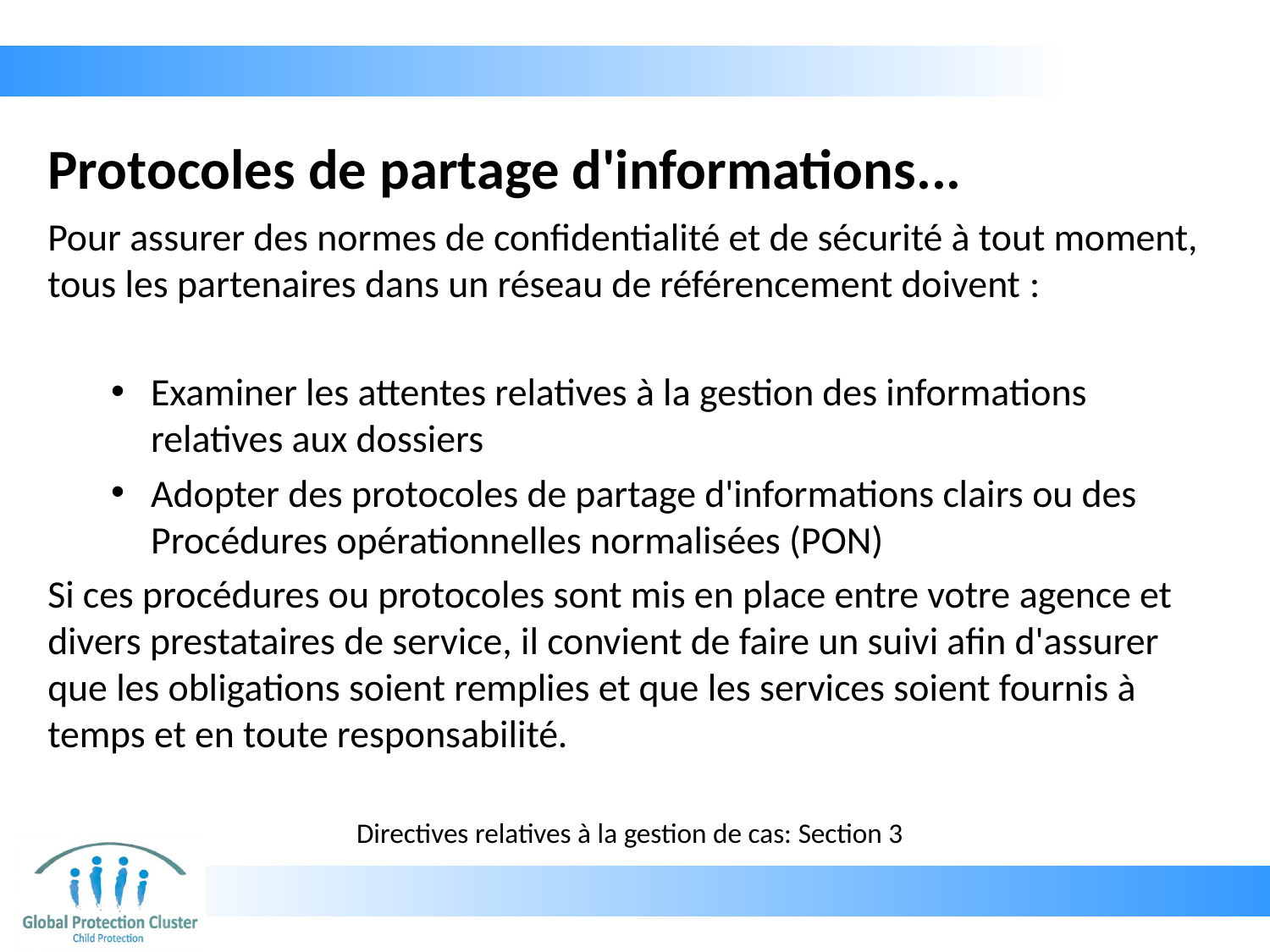

# Protocoles de partage d'informations...
Pour assurer des normes de confidentialité et de sécurité à tout moment, tous les partenaires dans un réseau de référencement doivent :

Examiner les attentes relatives à la gestion des informations relatives aux dossiers
Adopter des protocoles de partage d'informations clairs ou des Procédures opérationnelles normalisées (PON)
Si ces procédures ou protocoles sont mis en place entre votre agence et divers prestataires de service, il convient de faire un suivi afin d'assurer que les obligations soient remplies et que les services soient fournis à temps et en toute responsabilité.

Directives relatives à la gestion de cas: Section 3